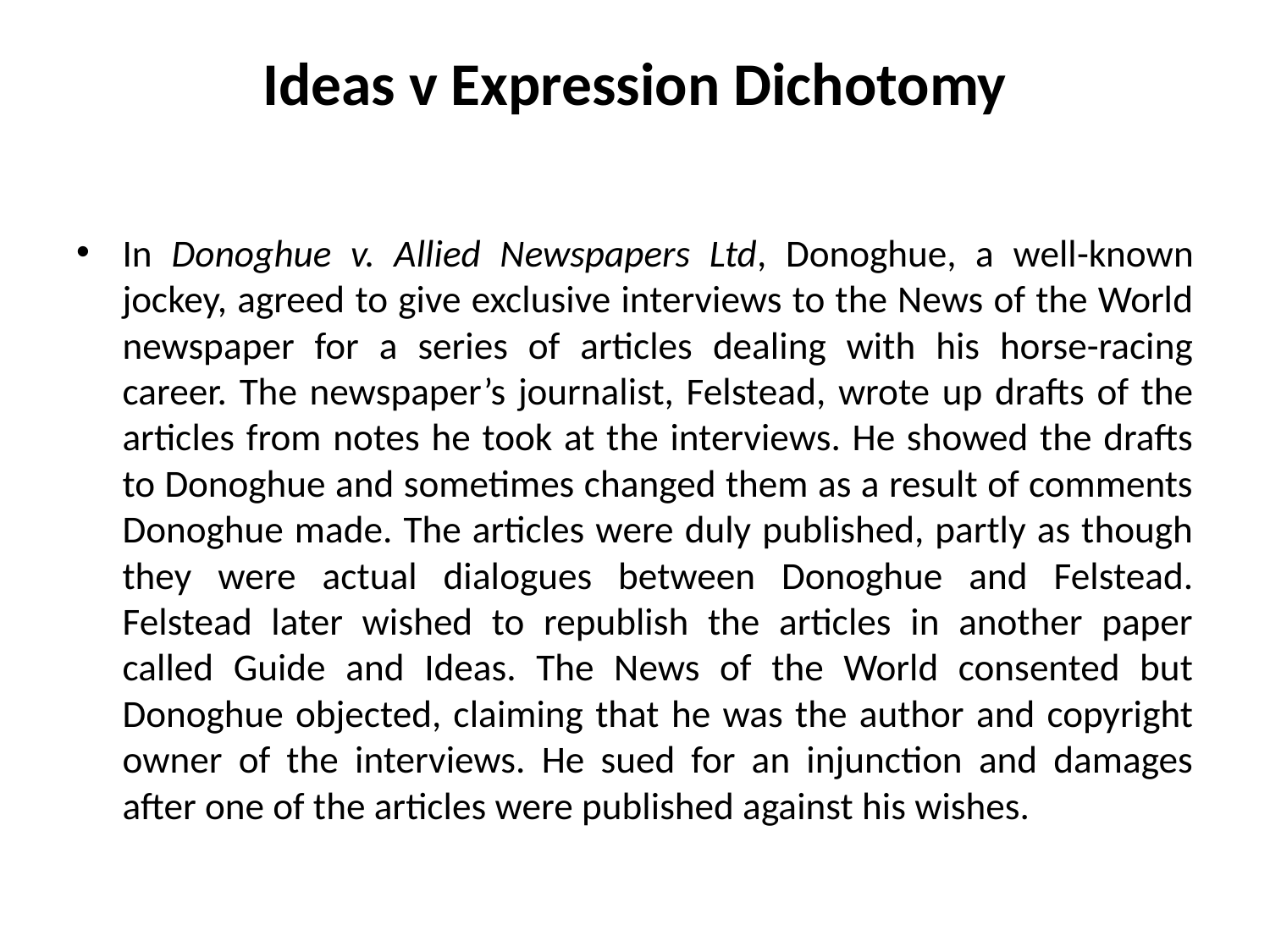

# Ideas v Expression Dichotomy
In Donoghue v. Allied Newspapers Ltd, Donoghue, a well-known jockey, agreed to give exclusive interviews to the News of the World newspaper for a series of articles dealing with his horse-racing career. The newspaper’s journalist, Felstead, wrote up drafts of the articles from notes he took at the interviews. He showed the drafts to Donoghue and sometimes changed them as a result of comments Donoghue made. The articles were duly published, partly as though they were actual dialogues between Donoghue and Felstead. Felstead later wished to republish the articles in another paper called Guide and Ideas. The News of the World consented but Donoghue objected, claiming that he was the author and copyright owner of the interviews. He sued for an injunction and damages after one of the articles were published against his wishes.